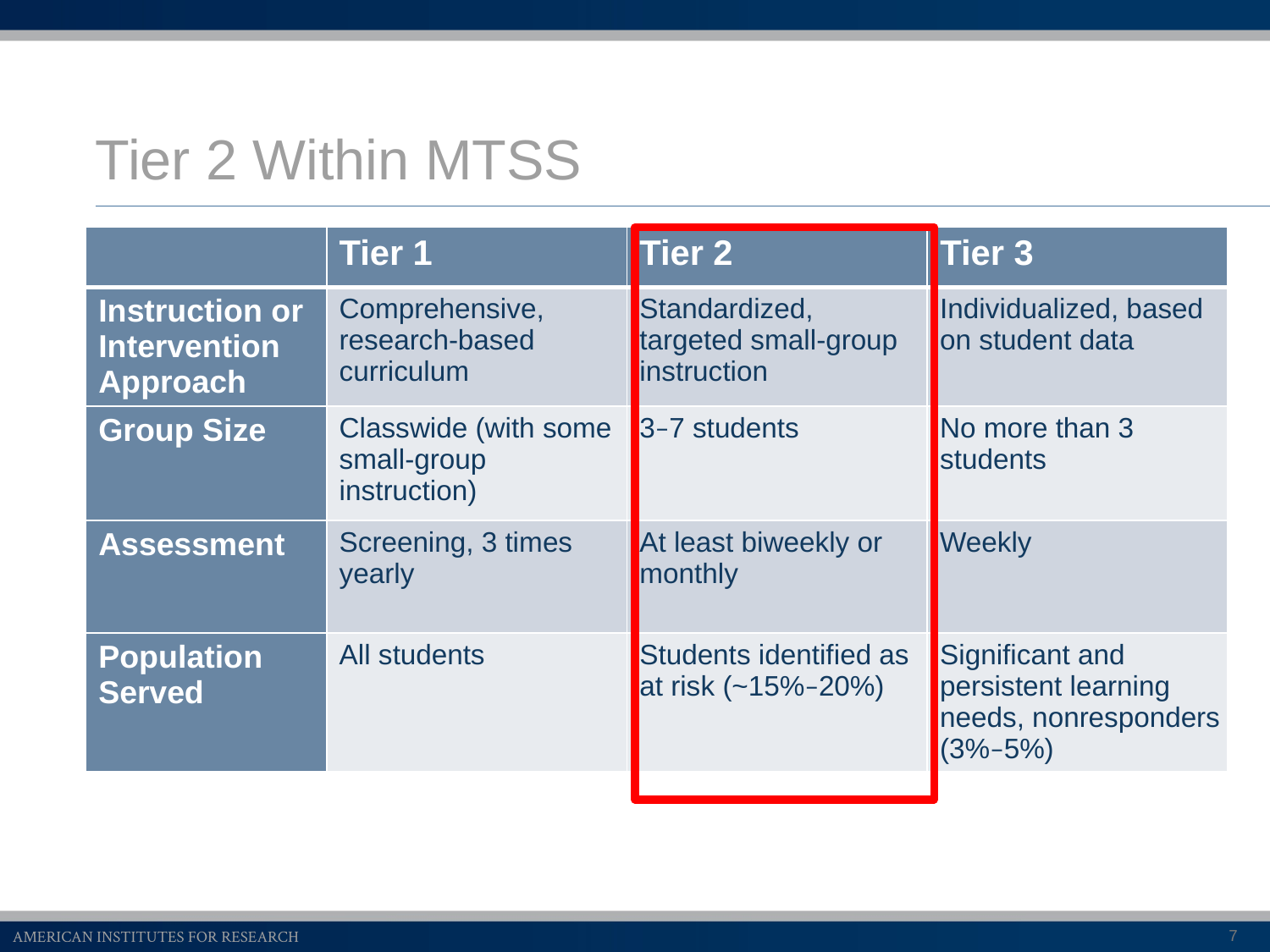

# Tier 2 Within MTSS
|  | Tier 1 | Tier 2 | Tier 3 |
| --- | --- | --- | --- |
| Instruction or Intervention Approach | Comprehensive, research-based curriculum | Standardized, targeted small-group instruction | Individualized, based on student data |
| Group Size | Classwide (with some small-group instruction) | 3–7 students | No more than 3 students |
| Assessment | Screening, 3 times yearly | At least biweekly or monthly | Weekly |
| Population Served | All students | Students identified as at risk (~15%–20%) | Significant and persistent learning needs, nonresponders (3%–5%) |

7